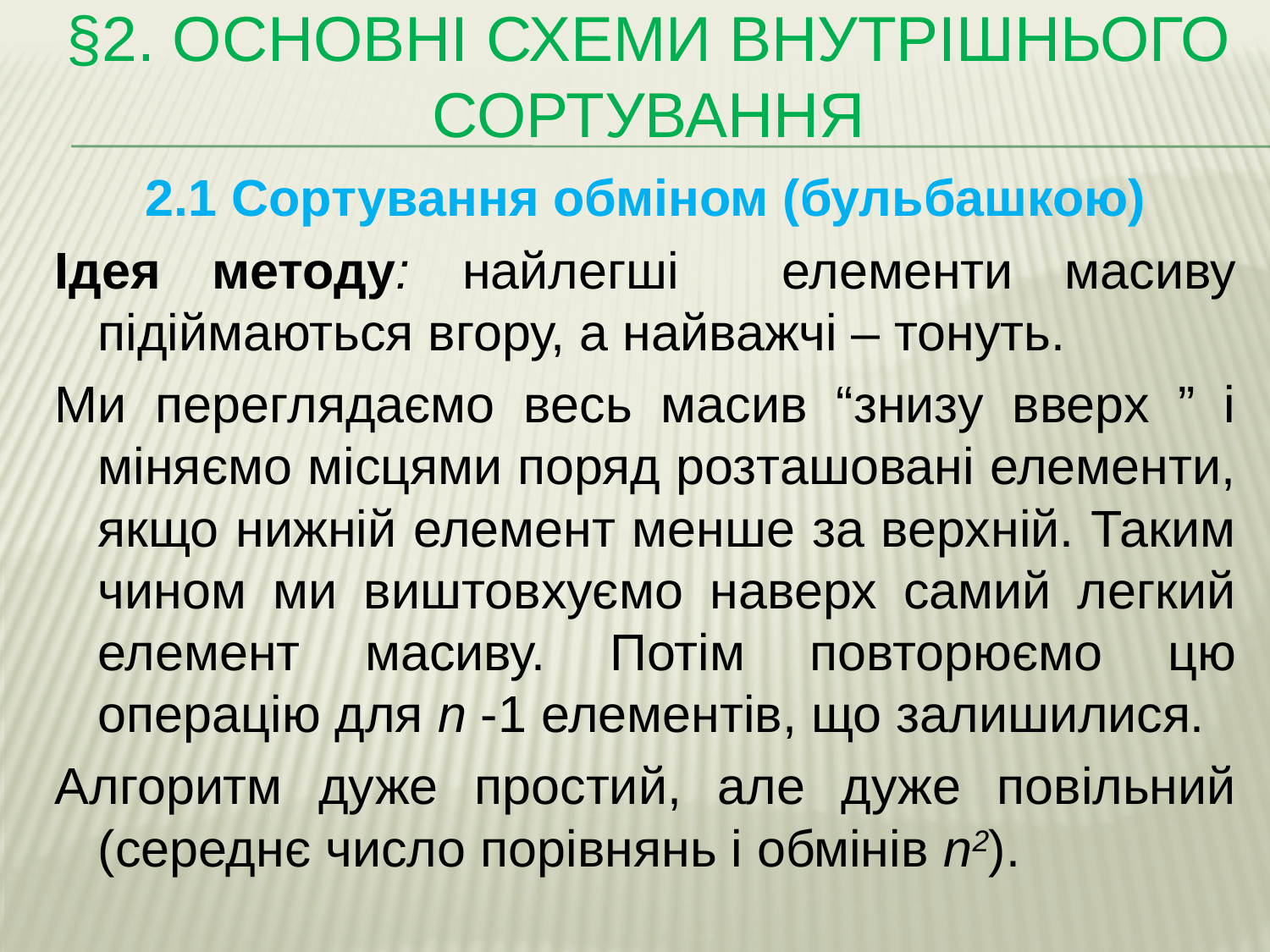

# §2. Основні схеми внутрішнього сортування
2.1 Сортування обміном (бульбашкою)
Ідея методу: найлегші  елементи масиву підіймаються вгору, а найважчі – тонуть.
Ми переглядаємо весь масив “знизу вверх ” і міняємо місцями поряд розташовані елементи, якщо нижній елемент менше за верхній. Таким чином ми виштовхуємо наверх самий легкий елемент масиву. Потім повторюємо цю операцію для n -1 елементів, що залишилися.
Алгоритм дуже простий, але дуже повільний (середнє число порівнянь і обмінів n2).